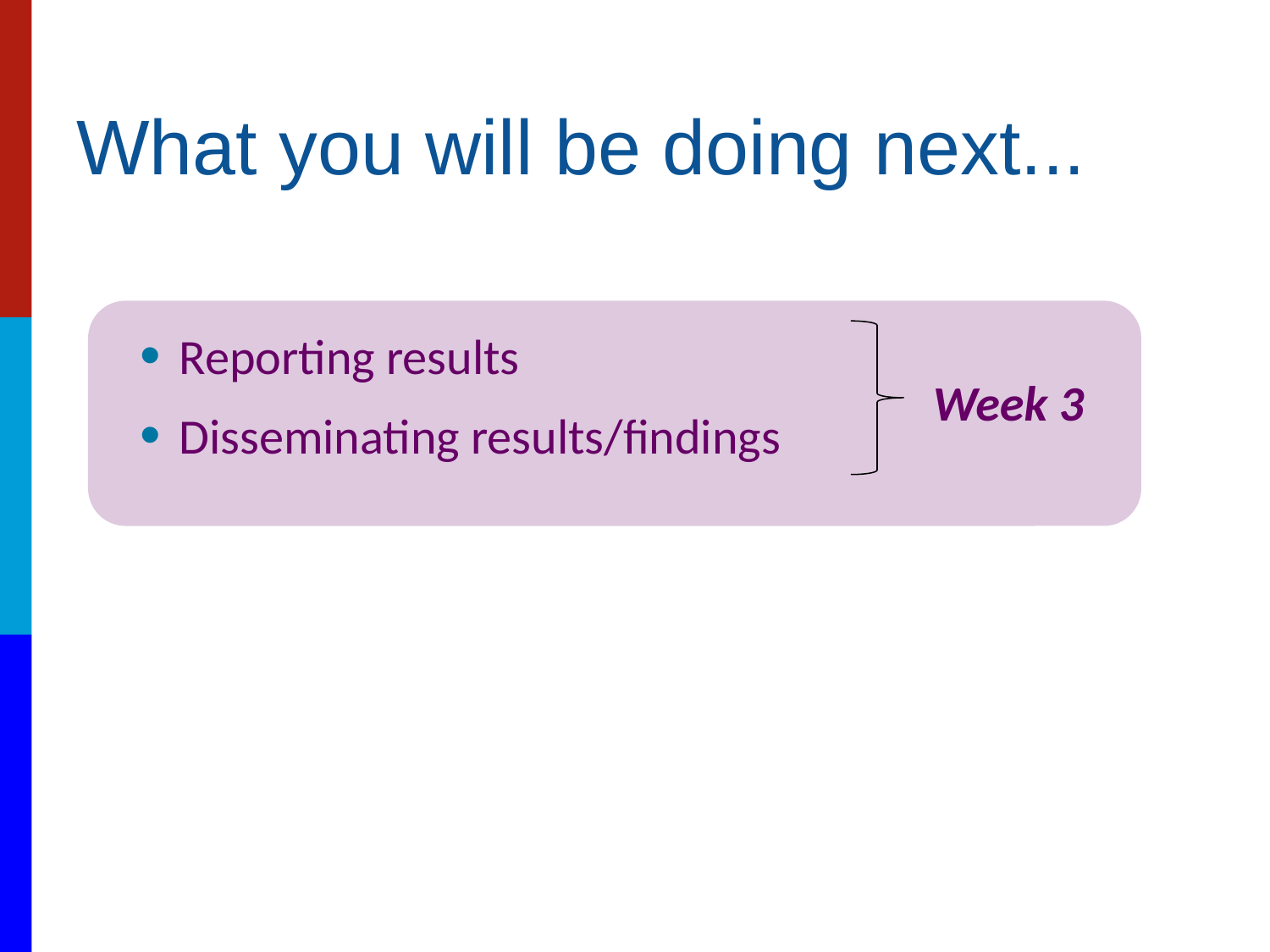

# What you will be doing next...

Reporting results
Disseminating results/findings

Week 3